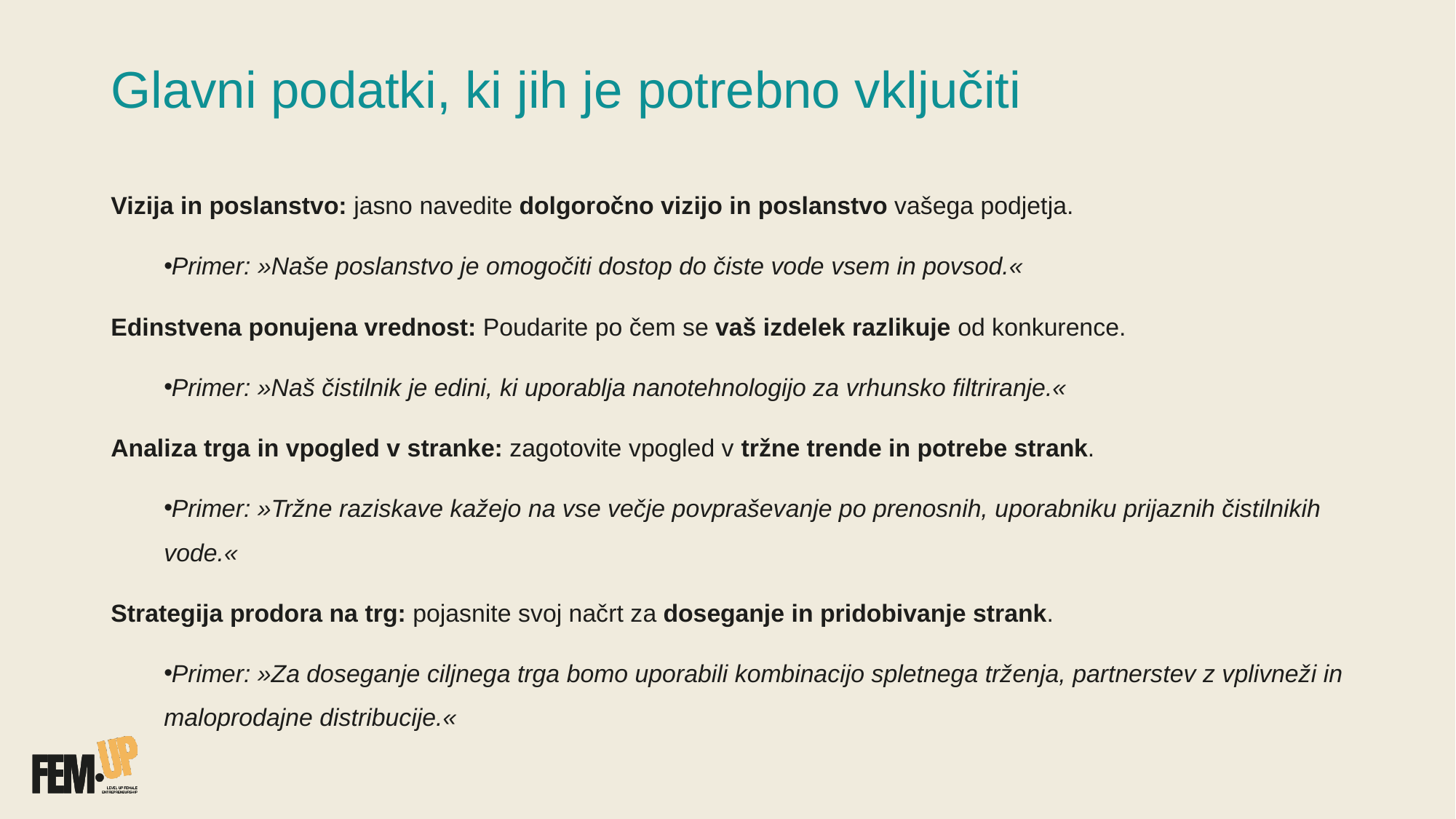

# Glavni podatki, ki jih je potrebno vključiti
Vizija in poslanstvo: jasno navedite dolgoročno vizijo in poslanstvo vašega podjetja.
Primer: »Naše poslanstvo je omogočiti dostop do čiste vode vsem in povsod.«
Edinstvena ponujena vrednost: Poudarite po čem se vaš izdelek razlikuje od konkurence.
Primer: »Naš čistilnik je edini, ki uporablja nanotehnologijo za vrhunsko filtriranje.«
Analiza trga in vpogled v stranke: zagotovite vpogled v tržne trende in potrebe strank.
Primer: »Tržne raziskave kažejo na vse večje povpraševanje po prenosnih, uporabniku prijaznih čistilnikih vode.«
Strategija prodora na trg: pojasnite svoj načrt za doseganje in pridobivanje strank.
Primer: »Za doseganje ciljnega trga bomo uporabili kombinacijo spletnega trženja, partnerstev z vplivneži in maloprodajne distribucije.«